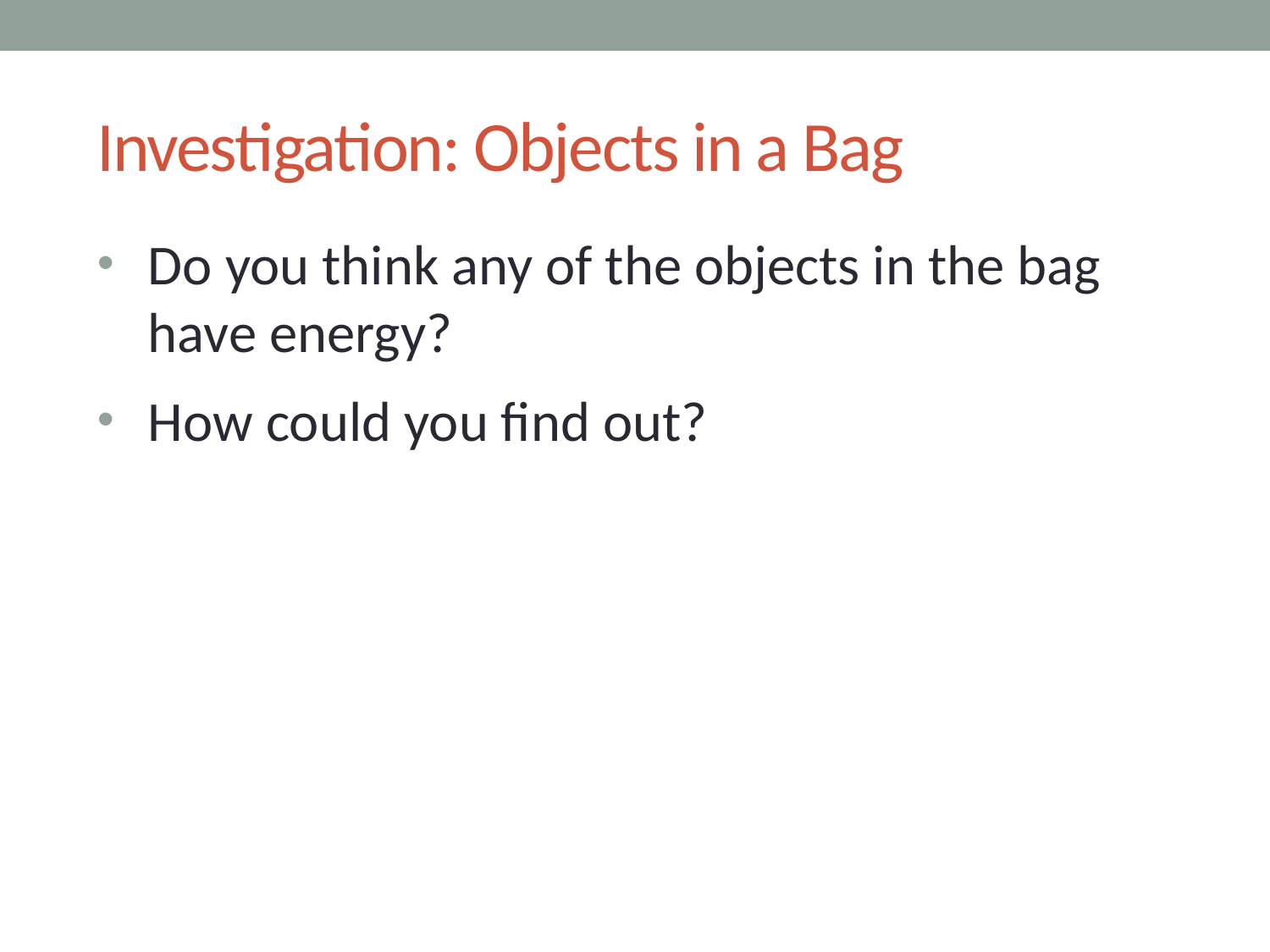

# Investigation: Objects in a Bag
Do you think any of the objects in the bag have energy?
How could you find out?